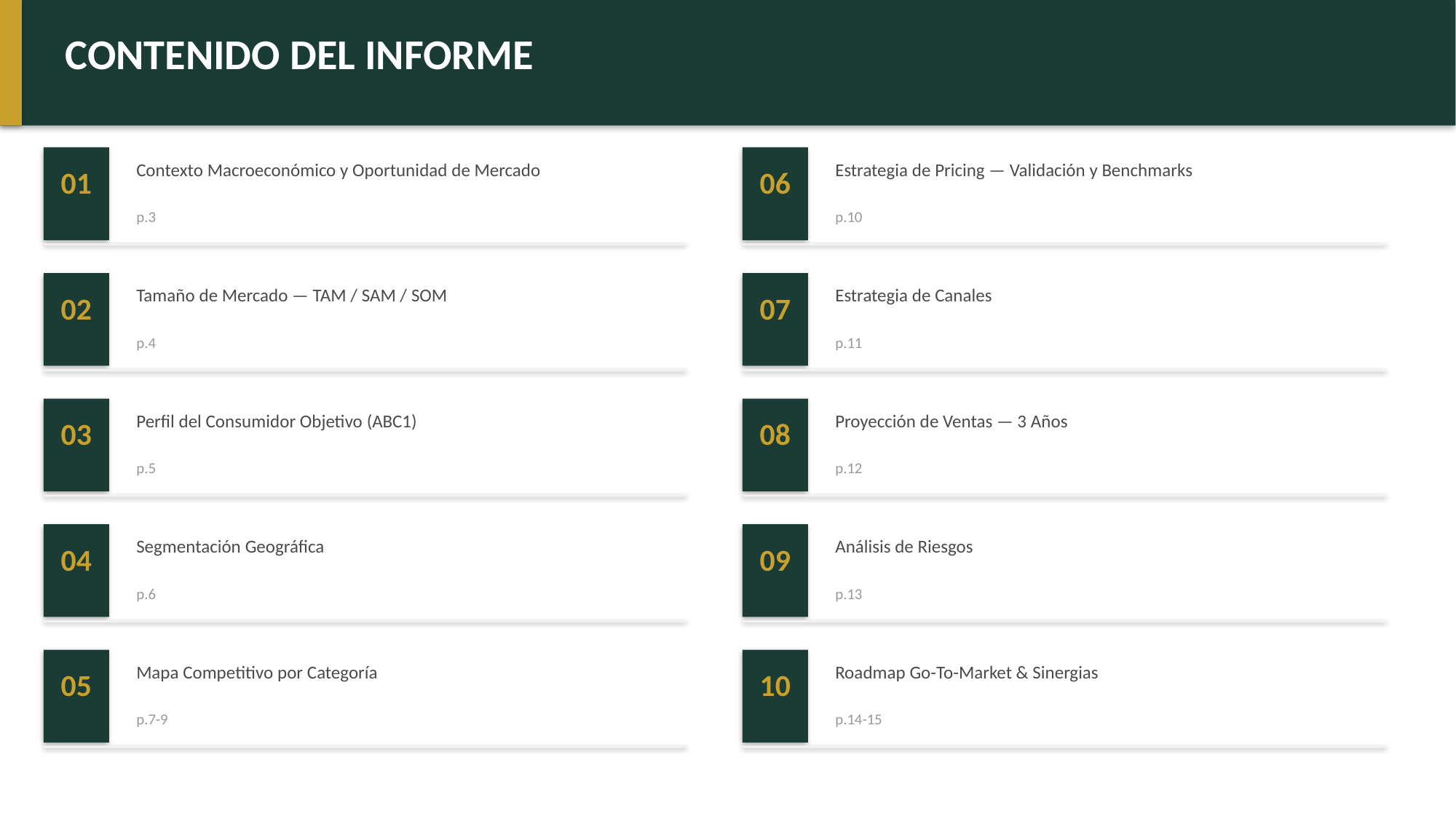

CONTENIDO DEL INFORME

Contexto Macroeconómico y Oportunidad de Mercado
Estrategia de Pricing — Validación y Benchmarks
01
06
p.3
p.10

Tamaño de Mercado — TAM / SAM / SOM
Estrategia de Canales
02
07
p.4
p.11

Perfil del Consumidor Objetivo (ABC1)
Proyección de Ventas — 3 Años
03
08
p.5
p.12

Segmentación Geográfica
Análisis de Riesgos
04
09
p.6
p.13

Mapa Competitivo por Categoría
Roadmap Go-To-Market & Sinergias
05
10
p.7-9
p.14-15